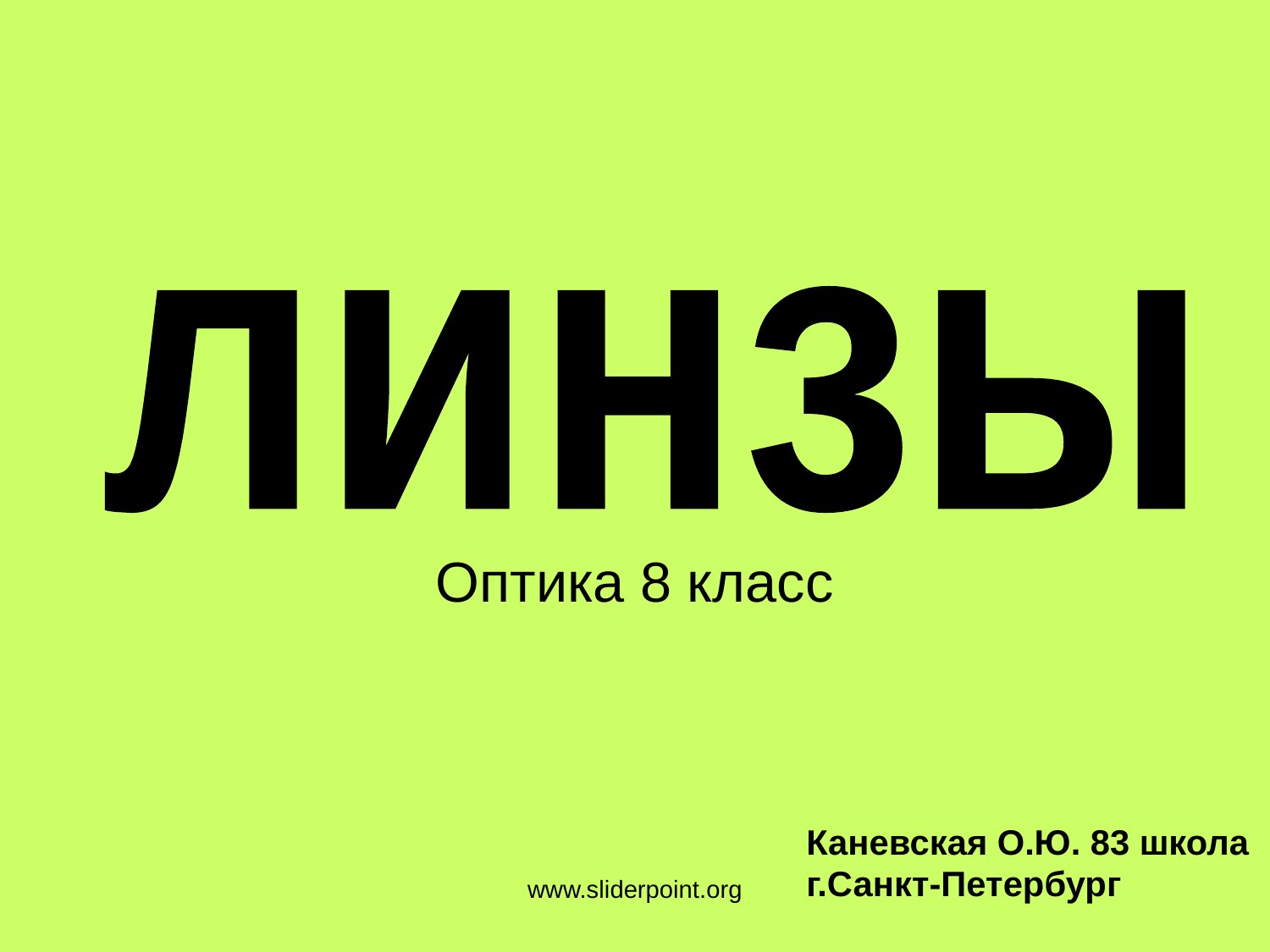

линзы
#
Оптика 8 класс
Каневская О.Ю. 83 школа
г.Санкт-Петербург
www.sliderpoint.org